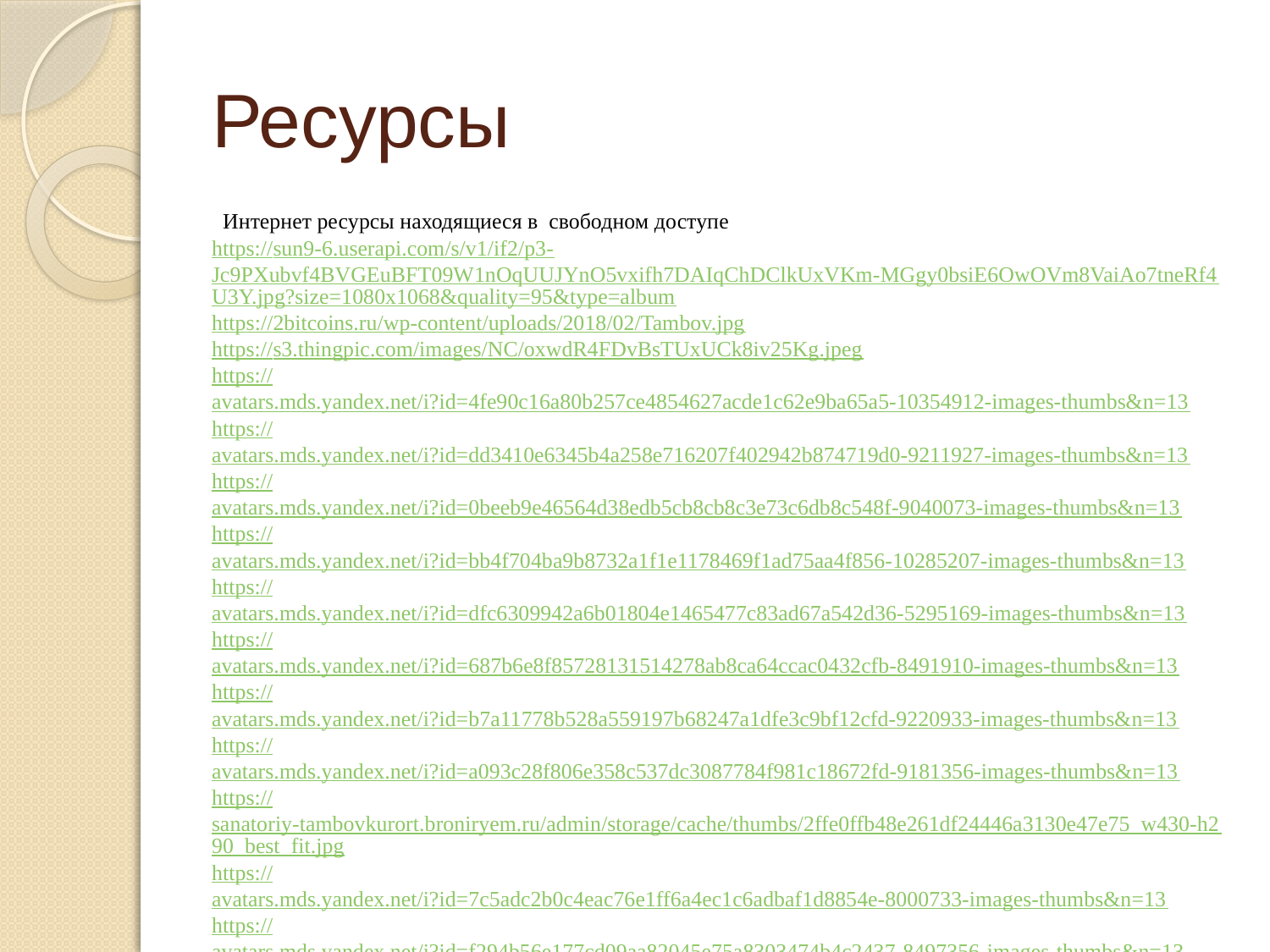

# Ресурсы
Интернет ресурсы находящиеся в  свободном доступе
https://sun9-6.userapi.com/s/v1/if2/p3-
Jc9PXubvf4BVGEuBFT09W1nOqUUJYnO5vxifh7DAIqChDClkUxVKm-MGgy0bsiE6OwOVm8VaiAo7tneRf4U3Y.jpg?size=1080x1068&quality=95&type=album
https://2bitcoins.ru/wp-content/uploads/2018/02/Tambov.jpg
https://s3.thingpic.com/images/NC/oxwdR4FDvBsTUxUCk8iv25Kg.jpeg
https://avatars.mds.yandex.net/i?id=4fe90c16a80b257ce4854627acde1c62e9ba65a5-10354912-images-thumbs&n=13
https://avatars.mds.yandex.net/i?id=dd3410e6345b4a258e716207f402942b874719d0-9211927-images-thumbs&n=13
https://avatars.mds.yandex.net/i?id=0beeb9e46564d38edb5cb8cb8c3e73c6db8c548f-9040073-images-thumbs&n=13
https://avatars.mds.yandex.net/i?id=bb4f704ba9b8732a1f1e1178469f1ad75aa4f856-10285207-images-thumbs&n=13
https://avatars.mds.yandex.net/i?id=dfc6309942a6b01804e1465477c83ad67a542d36-5295169-images-thumbs&n=13
https://avatars.mds.yandex.net/i?id=687b6e8f85728131514278ab8ca64ccac0432cfb-8491910-images-thumbs&n=13
https://avatars.mds.yandex.net/i?id=b7a11778b528a559197b68247a1dfe3c9bf12cfd-9220933-images-thumbs&n=13
https://avatars.mds.yandex.net/i?id=a093c28f806e358c537dc3087784f981c18672fd-9181356-images-thumbs&n=13
https://sanatoriy-tambovkurort.broniryem.ru/admin/storage/cache/thumbs/2ffe0ffb48e261df24446a3130e47e75_w430-h290_best_fit.jpg
https://avatars.mds.yandex.net/i?id=7c5adc2b0c4eac76e1ff6a4ec1c6adbaf1d8854e-8000733-images-thumbs&n=13
https://avatars.mds.yandex.net/i?id=f294b56e177cd09aa82045e75a8303474b4c2437-8497356-images-thumbs&n=13